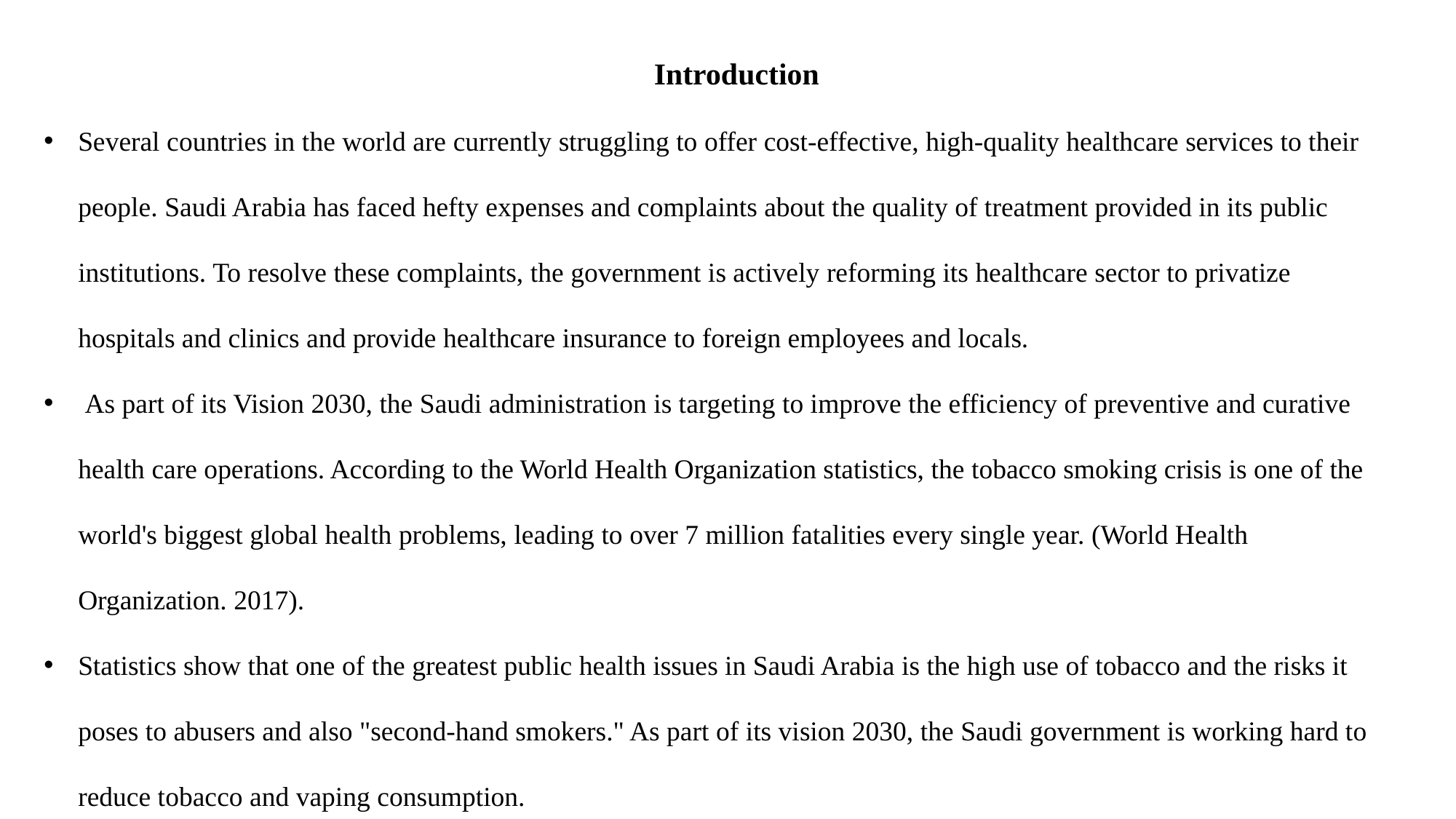

Introduction
Several countries in the world are currently struggling to offer cost-effective, high-quality healthcare services to their people. Saudi Arabia has faced hefty expenses and complaints about the quality of treatment provided in its public institutions. To resolve these complaints, the government is actively reforming its healthcare sector to privatize hospitals and clinics and provide healthcare insurance to foreign employees and locals.
 As part of its Vision 2030, the Saudi administration is targeting to improve the efficiency of preventive and curative health care operations. According to the World Health Organization statistics, the tobacco smoking crisis is one of the world's biggest global health problems, leading to over 7 million fatalities every single year. (World Health Organization. 2017).
Statistics show that one of the greatest public health issues in Saudi Arabia is the high use of tobacco and the risks it poses to abusers and also "second-hand smokers." As part of its vision 2030, the Saudi government is working hard to reduce tobacco and vaping consumption.